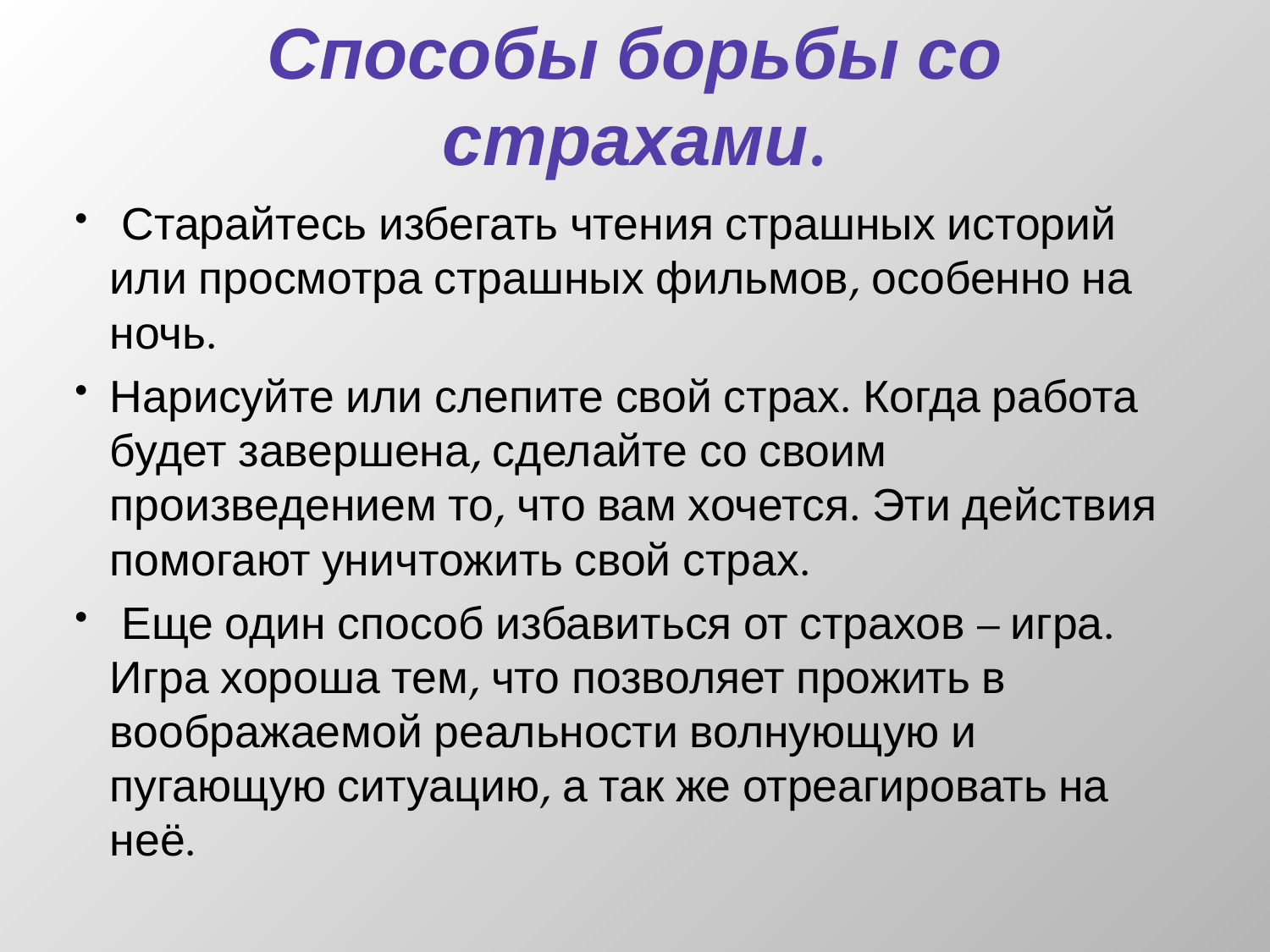

# Способы борьбы со страхами.
 Старайтесь избегать чтения страшных историй или просмотра страшных фильмов, особенно на ночь.
Нарисуйте или слепите свой страх. Когда работа будет завершена, сделайте со своим произведением то, что вам хочется. Эти действия помогают уничтожить свой страх.
 Еще один способ избавиться от страхов – игра. Игра хороша тем, что позволяет прожить в воображаемой реальности волнующую и пугающую ситуацию, а так же отреагировать на неё.